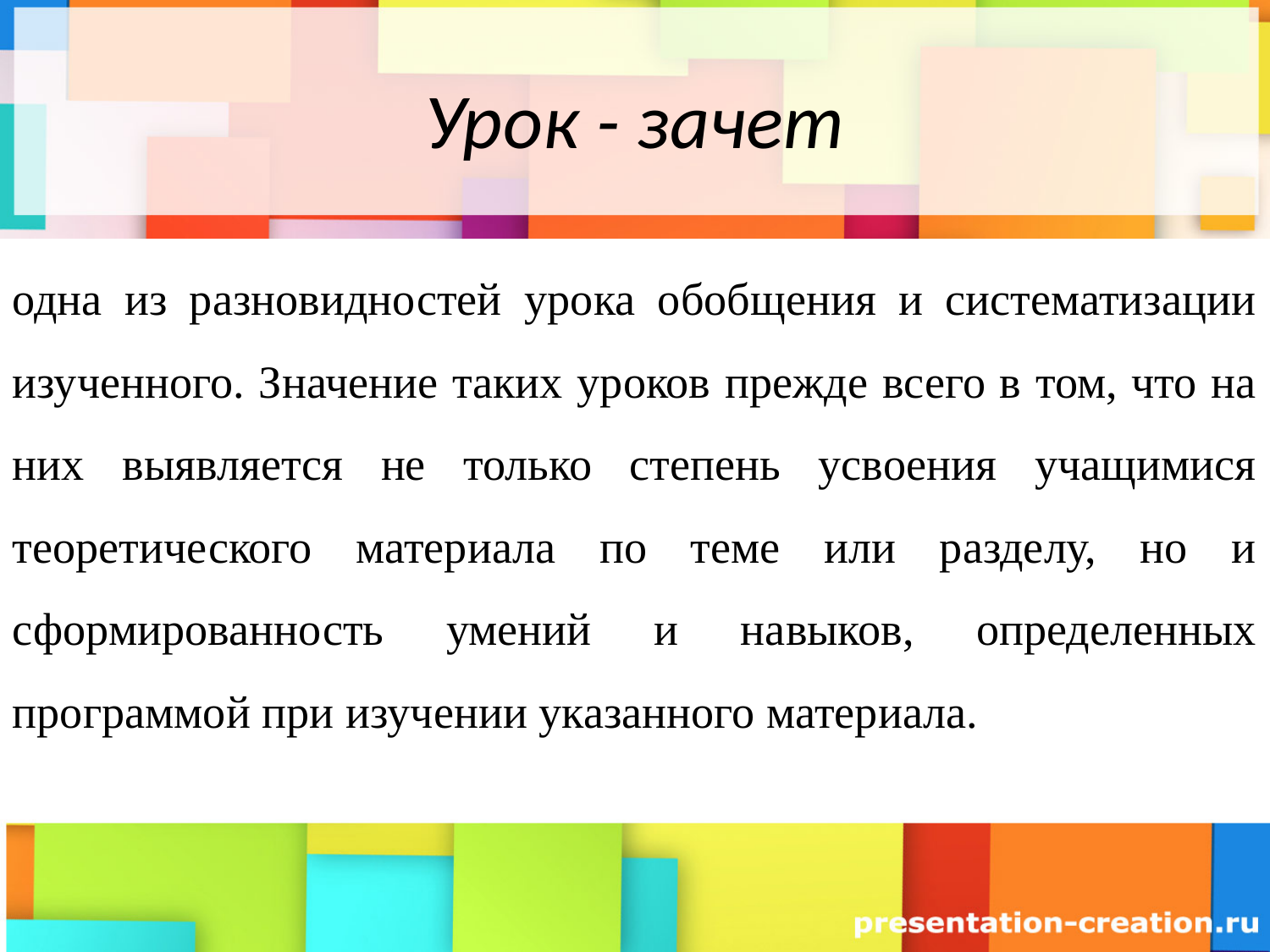

# Урок - зачет
одна из разновидностей урока обобщения и систематизации изученного. Значение таких уроков прежде всего в том, что на них выявляется не только степень усвоения учащимися теоретического материала по теме или разделу, но и сформированность умений и навыков, определенных программой при изучении указанного материала.